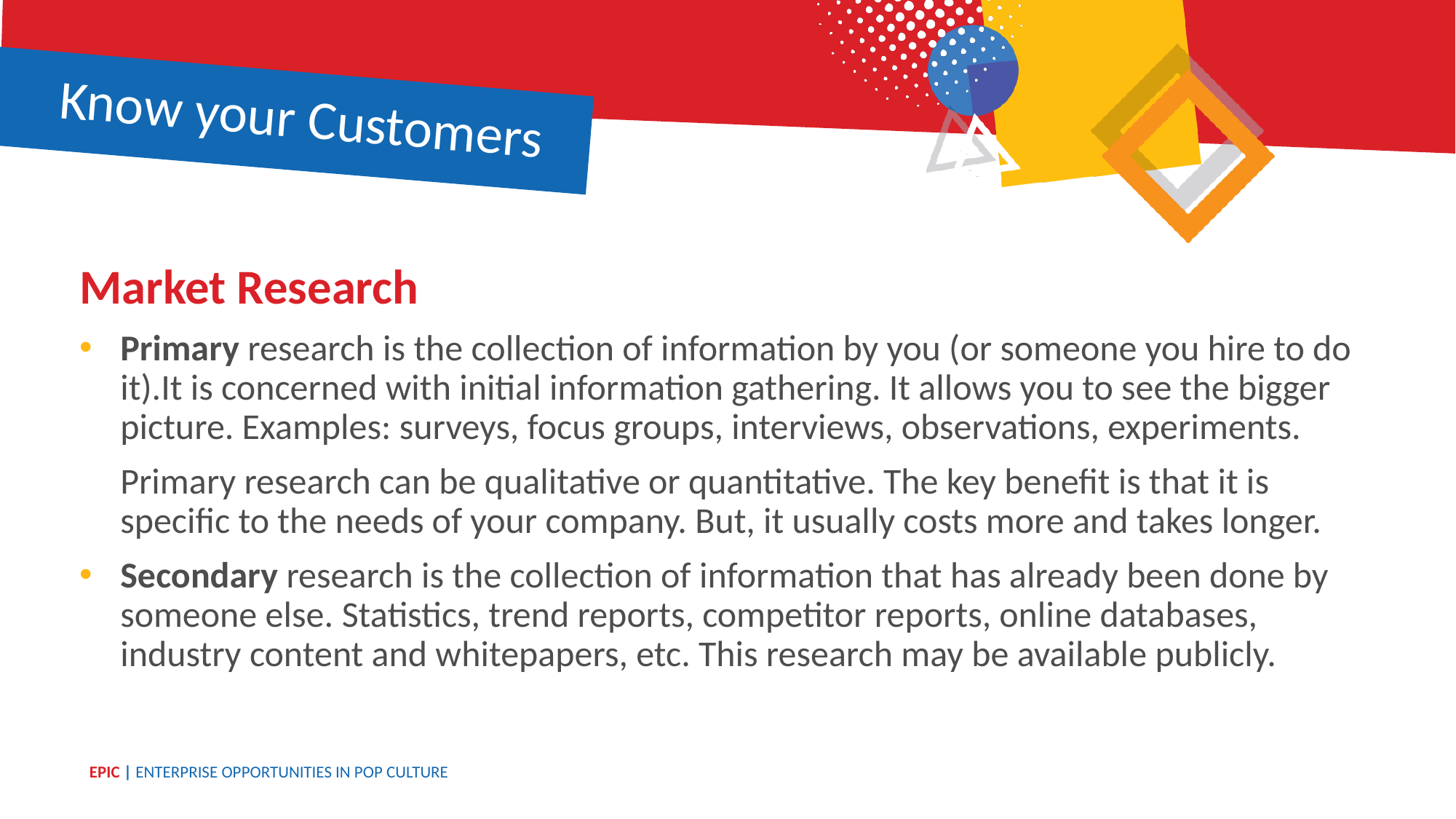

Know your Customers

Market Research
Primary research is the collection of information by you (or someone you hire to do it).It is concerned with initial information gathering. It allows you to see the bigger picture. Examples: surveys, focus groups, interviews, observations, experiments.
Primary research can be qualitative or quantitative. The key benefit is that it is specific to the needs of your company. But, it usually costs more and takes longer.
Secondary research is the collection of information that has already been done by someone else. Statistics, trend reports, competitor reports, online databases, industry content and whitepapers, etc. This research may be available publicly.